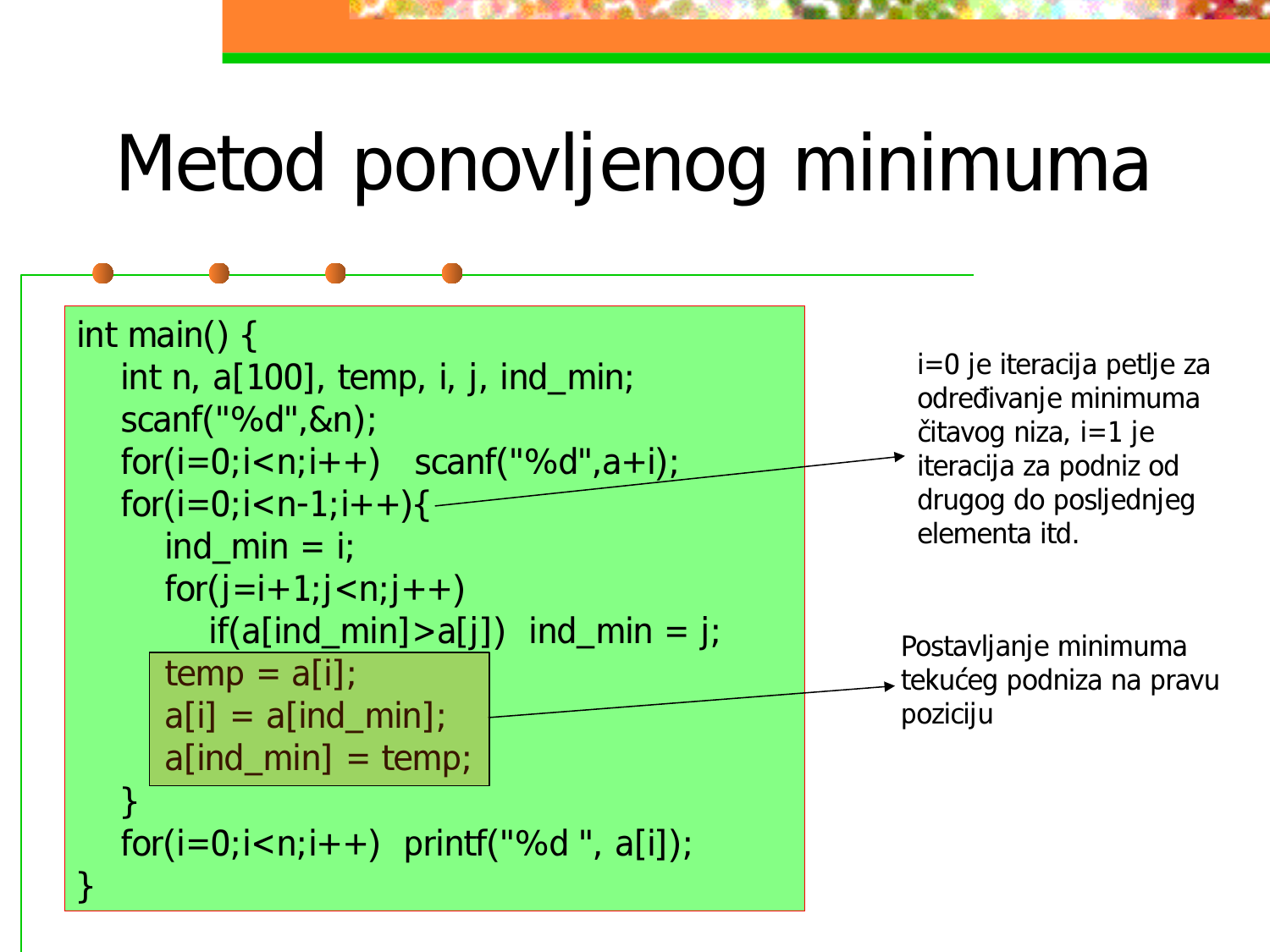

# Metod ponovljenog minimuma
int main() {
    int n, a[100], temp, i, j, ind_min;
    scanf("%d",&n);
    for(i=0;i<n;i++)   scanf("%d",a+i);
    for(i=0;i<n-1;i++){
        ind_min = i;
        for(j=i+1;j<n;j++)
            if(a[ind_min]>a[j])  ind_min = j;
        temp = a[i];
        a[i] = a[ind_min];
        a[ind_min] = temp;
    }
    for(i=0;i<n;i++)  printf("%d ", a[i]);
}
i=0 je iteracija petlje za određivanje minimuma čitavog niza, i=1 je iteracija za podniz od drugog do posljednjeg elementa itd.

Postavljanje minimuma tekućeg podniza na pravu poziciju